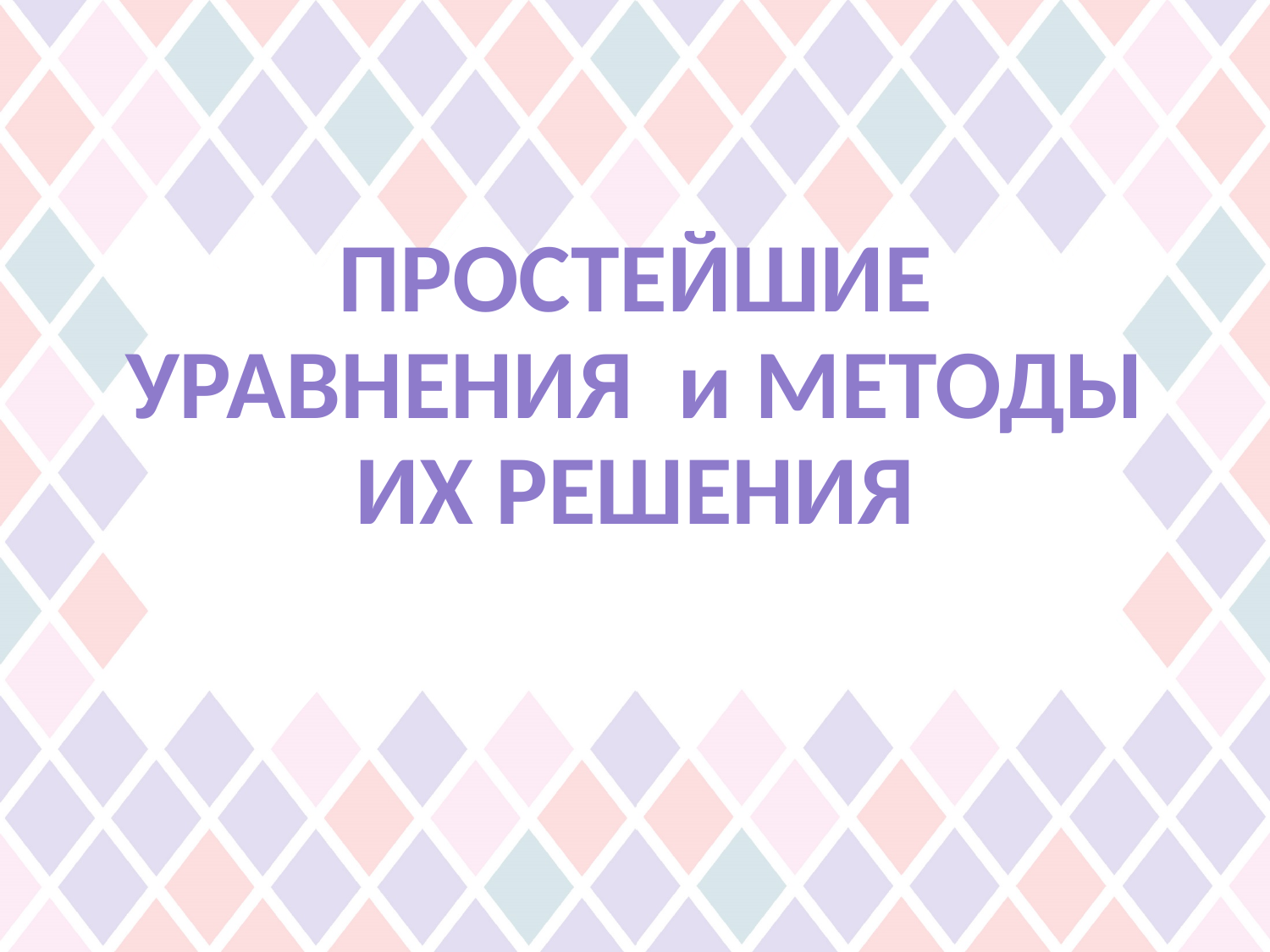

# ПРОСТЕЙШИЕ УРАВНЕНИЯ  и МЕТОДЫ ИХ РЕШЕНИЯ